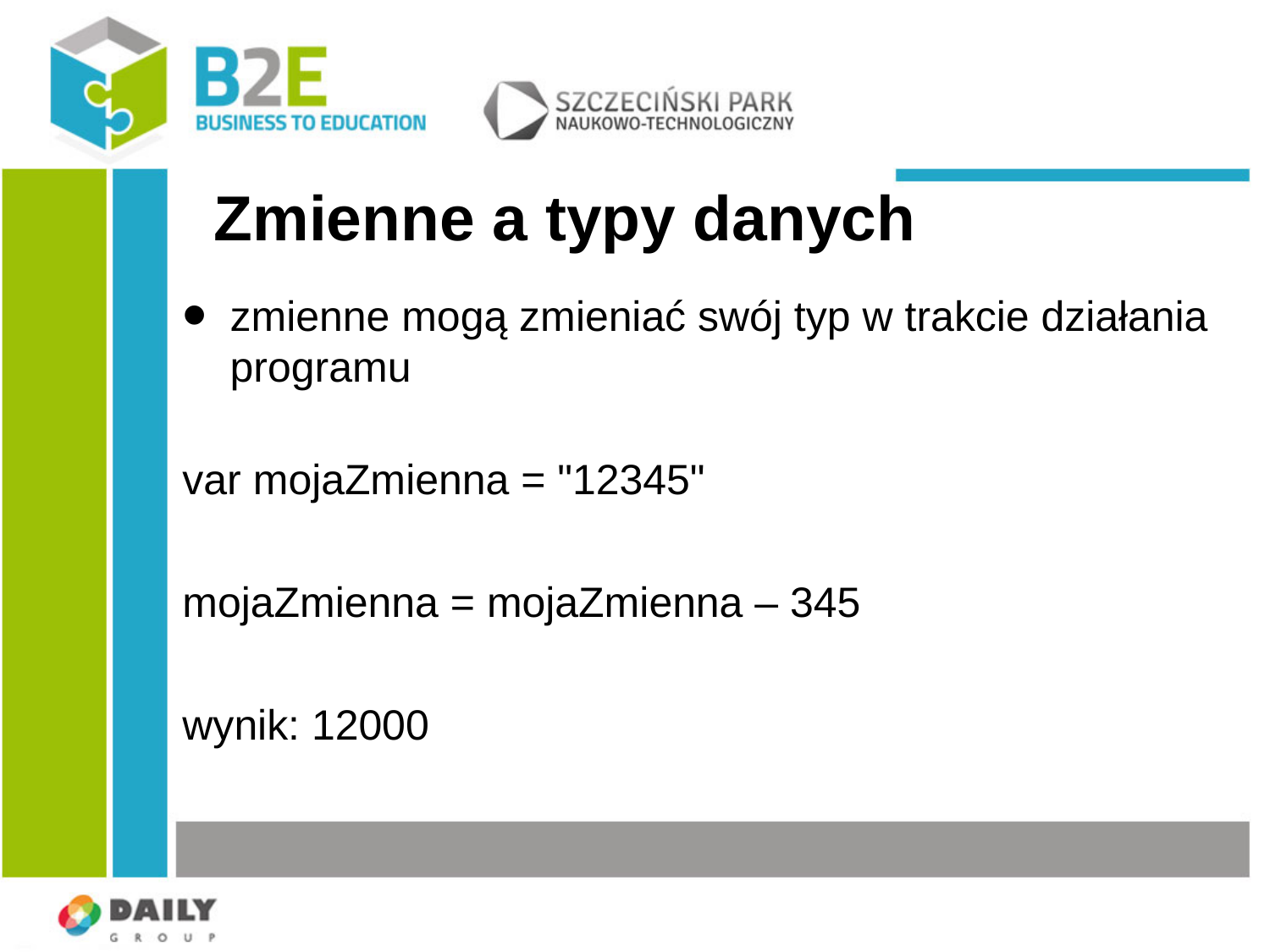

# Zmienne a typy danych
zmienne mogą zmieniać swój typ w trakcie działania programu

var mojaZmienna = "12345"

mojaZmienna = mojaZmienna – 345

wynik: 12000